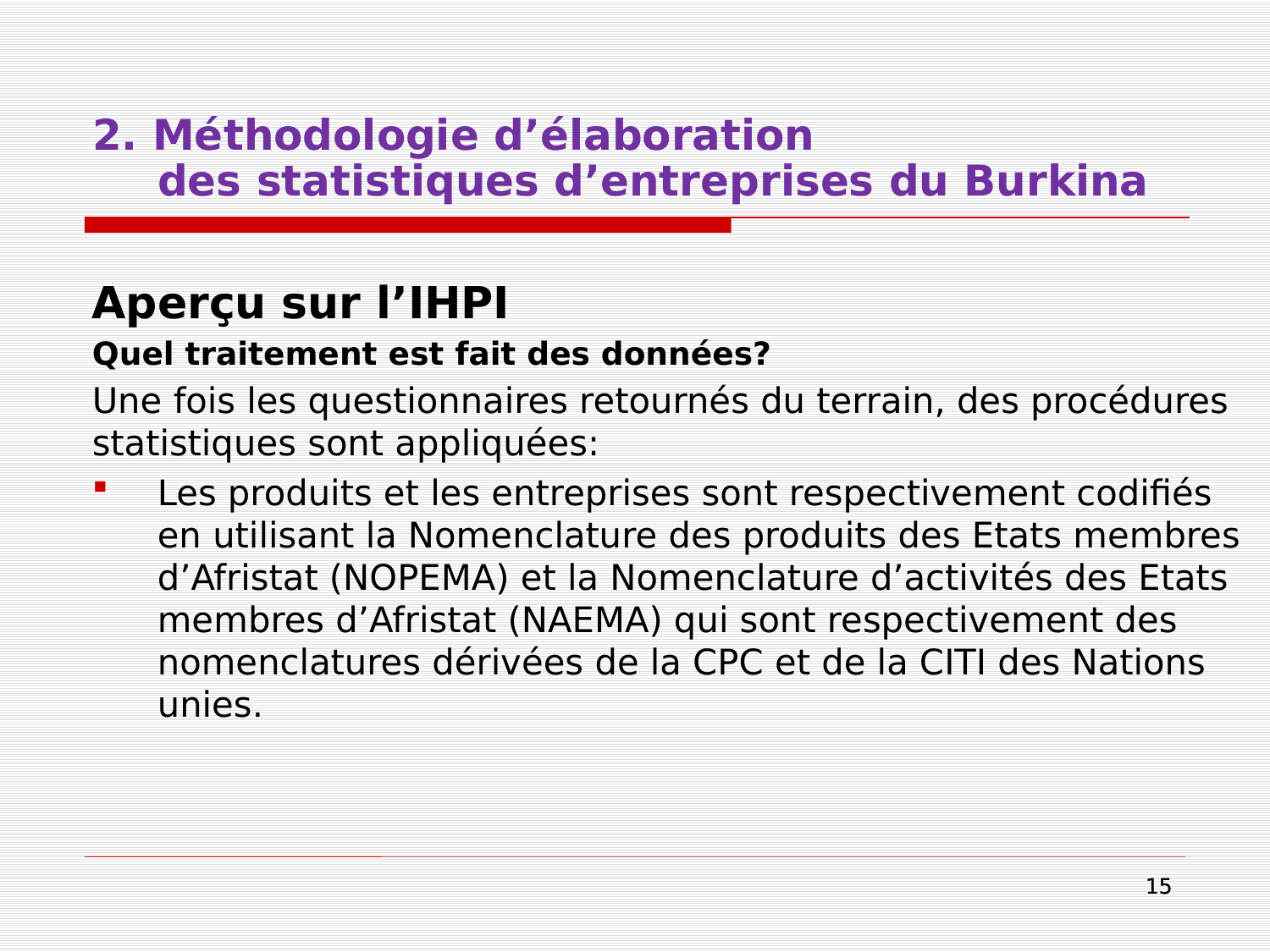

# 2. Méthodologie d’élaboration des statistiques d’entreprises du Burkina
Aperçu sur l’IHPI
Quel traitement est fait des données?
Une fois les questionnaires retournés du terrain, des procédures statistiques sont appliquées:
Les produits et les entreprises sont respectivement codifiés en utilisant la Nomenclature des produits des Etats membres d’Afristat (NOPEMA) et la Nomenclature d’activités des Etats membres d’Afristat (NAEMA) qui sont respectivement des nomenclatures dérivées de la CPC et de la CITI des Nations unies.

15
15